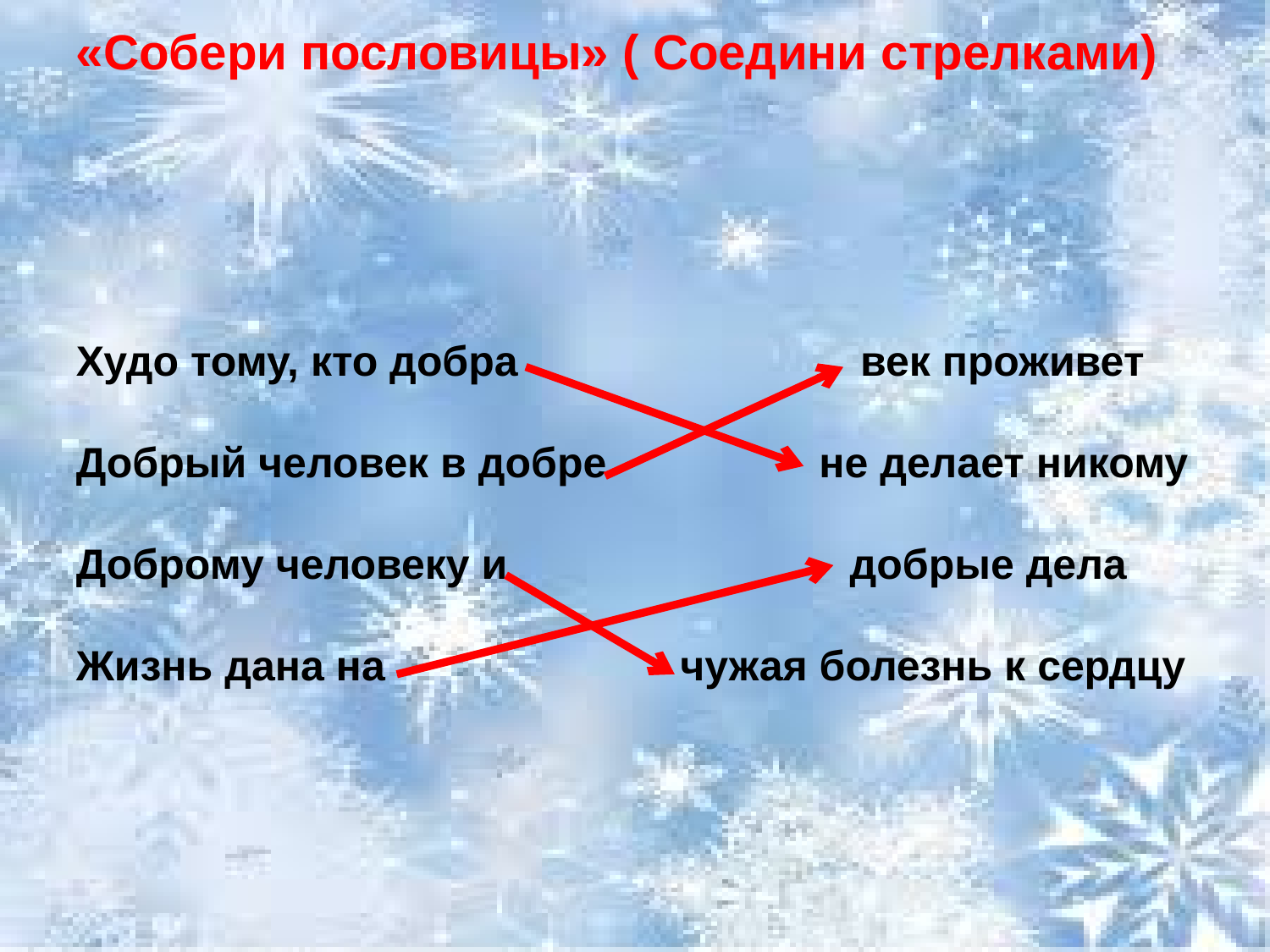

# «Собери пословицы» ( Соедини стрелками) Худо тому, кто добра                             век проживет   Добрый человек в добре                  не делает никому   Доброму человеку и                             добрые дела   Жизнь дана на                         чужая болезнь к сердцу